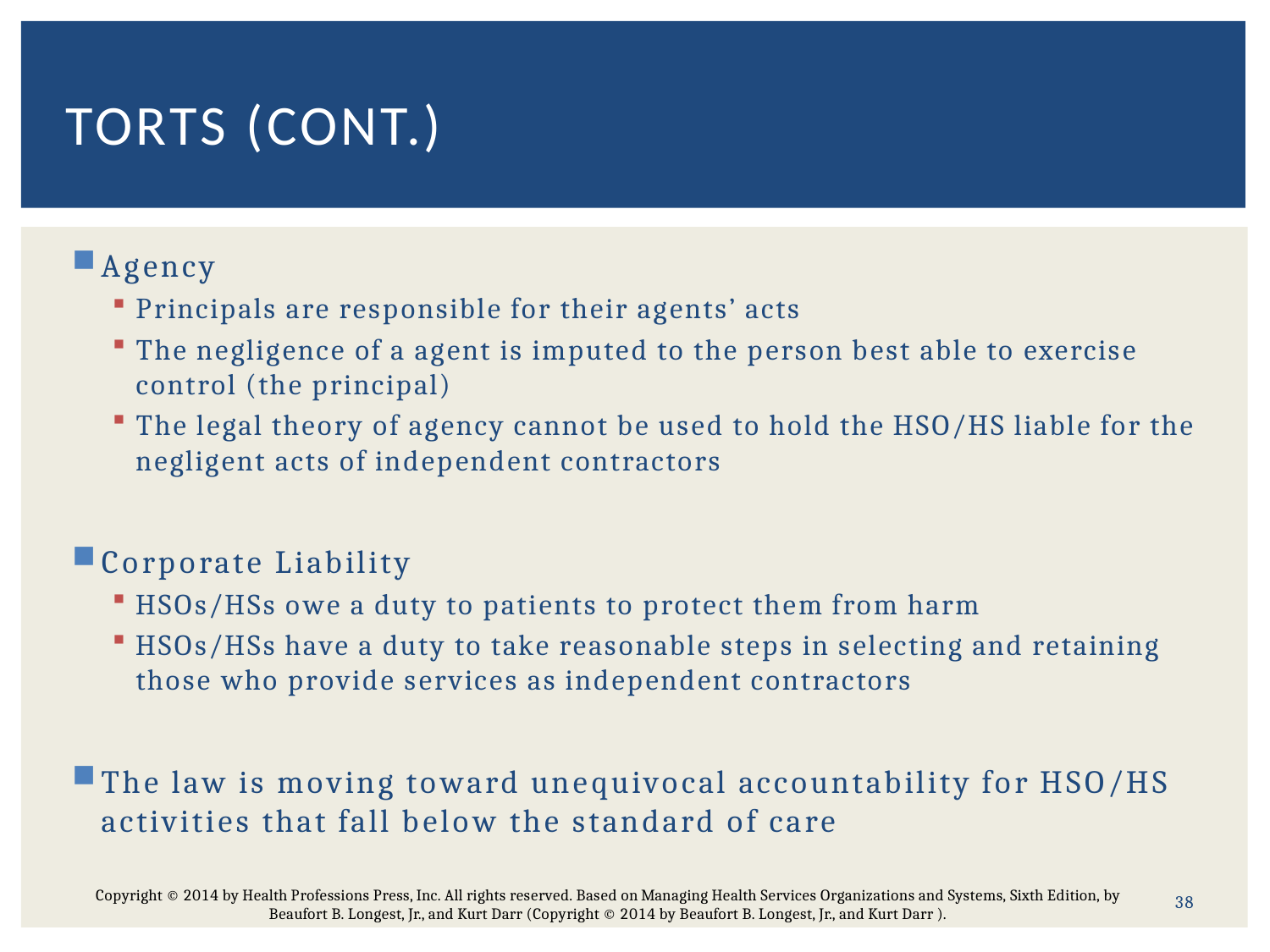

# Torts (CONT.)
Agency
Principals are responsible for their agents’ acts
The negligence of a agent is imputed to the person best able to exercise control (the principal)
The legal theory of agency cannot be used to hold the HSO/HS liable for the negligent acts of independent contractors

Corporate Liability
HSOs/HSs owe a duty to patients to protect them from harm
HSOs/HSs have a duty to take reasonable steps in selecting and retaining those who provide services as independent contractors

The law is moving toward unequivocal accountability for HSO/HS activities that fall below the standard of care

38